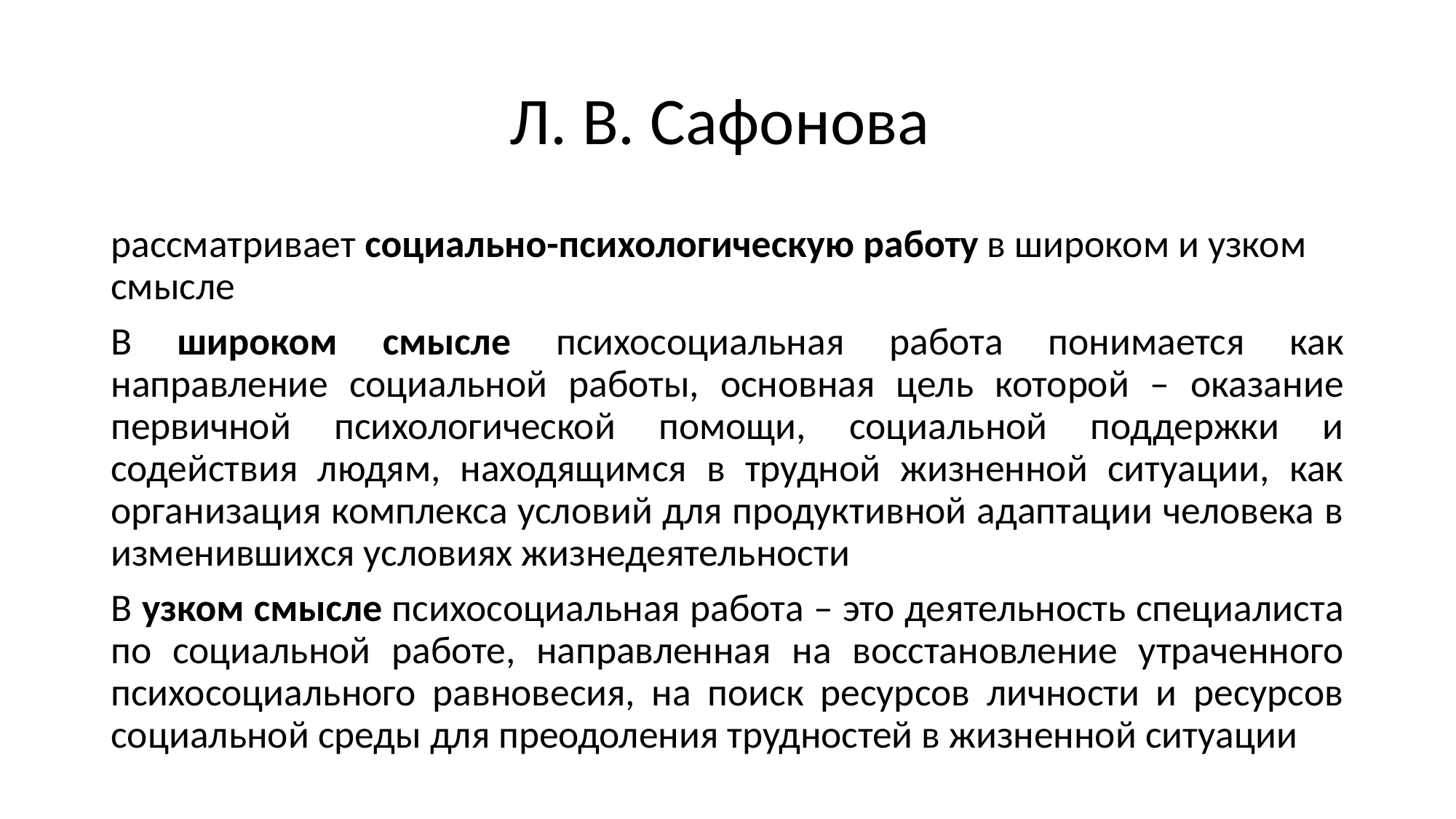

# Л. В. Сафонова
рассматривает социально-психологическую работу в широком и узком смысле
В широком смысле психосоциальная работа понимается как направление социальной работы, основная цель которой – оказание первичной психологической помощи, социальной поддержки и содействия людям, находящимся в трудной жизненной ситуации, как организация комплекса условий для продуктивной адаптации человека в изменившихся условиях жизнедеятельности
В узком смысле психосоциальная работа – это деятельность специалиста по социальной работе, направленная на восстановление утраченного психосоциального равновесия, на поиск ресурсов личности и ресурсов социальной среды для преодоления трудностей в жизненной ситуации